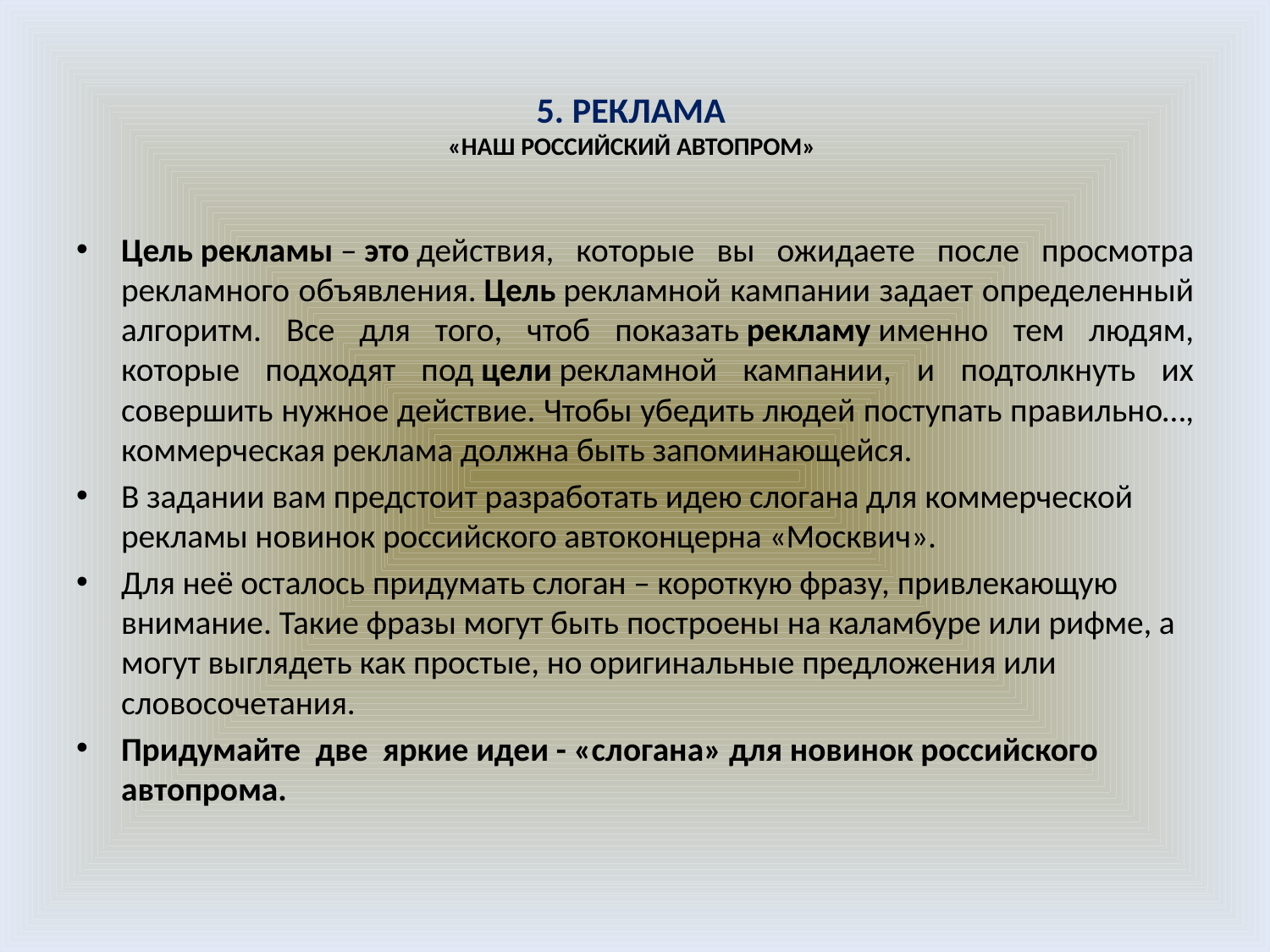

# 5. РЕКЛАМА «НАШ РОССИЙСКИЙ АВТОПРОМ»
Цель рекламы – это действия, которые вы ожидаете после просмотра рекламного объявления. Цель рекламной кампании задает определенный алгоритм. Все для того, чтоб показать рекламу именно тем людям, которые подходят под цели рекламной кампании, и подтолкнуть их совершить нужное действие. Чтобы убедить людей поступать правильно…, коммерческая реклама должна быть запоминающейся.
В задании вам предстоит разработать идею слогана для коммерческой рекламы новинок российского автоконцерна «Москвич».
Для неё осталось придумать слоган – короткую фразу, привлекающую внимание. Такие фразы могут быть построены на каламбуре или рифме, а могут выглядеть как простые, но оригинальные предложения или словосочетания.
Придумайте  две  яркие идеи - «слогана» для новинок российского автопрома.